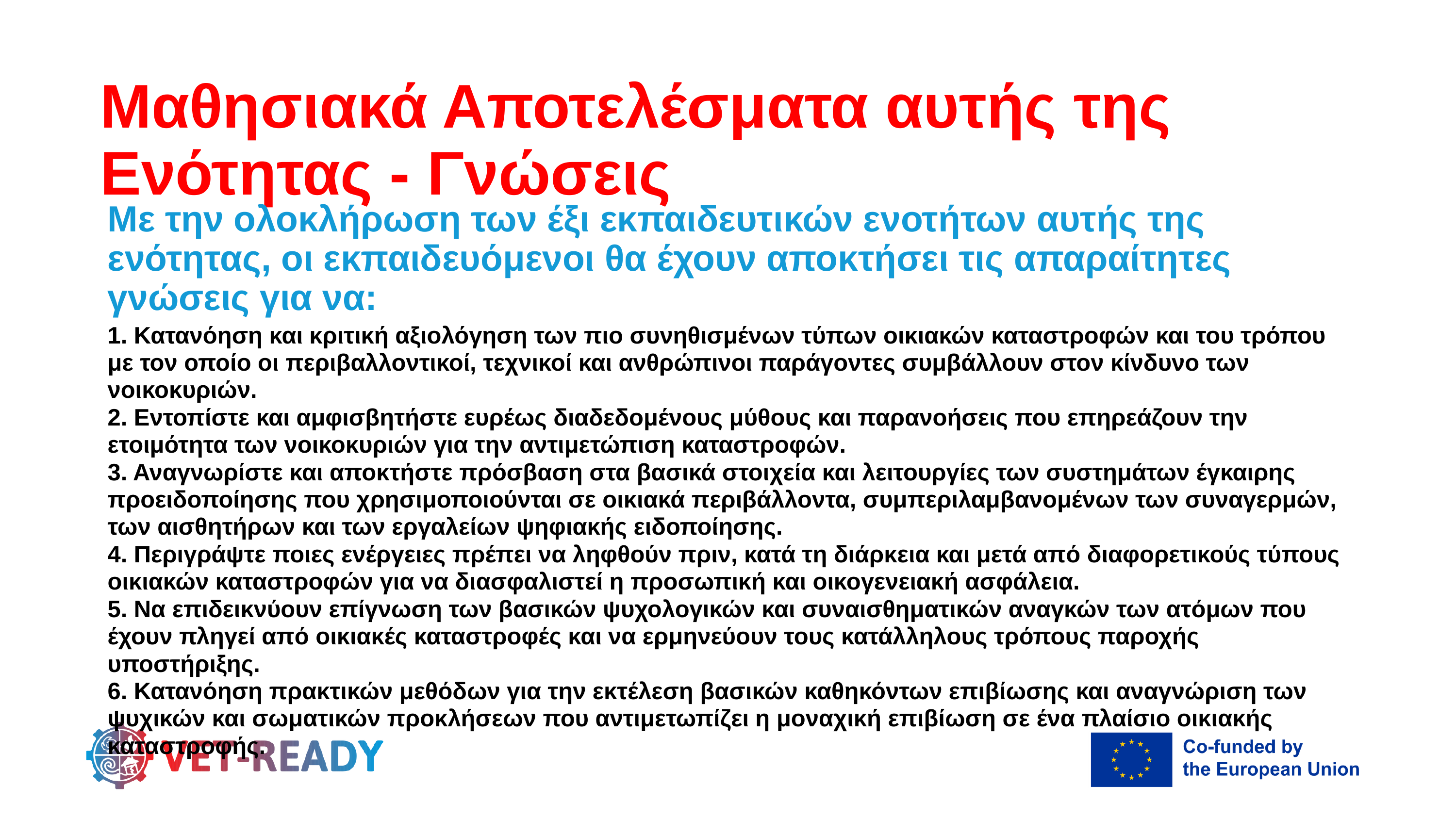

Μαθησιακά Αποτελέσματα αυτής της Ενότητας - Γνώσεις

Με την ολοκλήρωση των έξι εκπαιδευτικών ενοτήτων αυτής της ενότητας, οι εκπαιδευόμενοι θα έχουν αποκτήσει τις απαραίτητες γνώσεις για να:
1. Κατανόηση και κριτική αξιολόγηση των πιο συνηθισμένων τύπων οικιακών καταστροφών και του τρόπου με τον οποίο οι περιβαλλοντικοί, τεχνικοί και ανθρώπινοι παράγοντες συμβάλλουν στον κίνδυνο των νοικοκυριών.
2. Εντοπίστε και αμφισβητήστε ευρέως διαδεδομένους μύθους και παρανοήσεις που επηρεάζουν την ετοιμότητα των νοικοκυριών για την αντιμετώπιση καταστροφών.
3. Αναγνωρίστε και αποκτήστε πρόσβαση στα βασικά στοιχεία και λειτουργίες των συστημάτων έγκαιρης προειδοποίησης που χρησιμοποιούνται σε οικιακά περιβάλλοντα, συμπεριλαμβανομένων των συναγερμών, των αισθητήρων και των εργαλείων ψηφιακής ειδοποίησης.
4. Περιγράψτε ποιες ενέργειες πρέπει να ληφθούν πριν, κατά τη διάρκεια και μετά από διαφορετικούς τύπους οικιακών καταστροφών για να διασφαλιστεί η προσωπική και οικογενειακή ασφάλεια.
5. Να επιδεικνύουν επίγνωση των βασικών ψυχολογικών και συναισθηματικών αναγκών των ατόμων που έχουν πληγεί από οικιακές καταστροφές και να ερμηνεύουν τους κατάλληλους τρόπους παροχής υποστήριξης.
6. Κατανόηση πρακτικών μεθόδων για την εκτέλεση βασικών καθηκόντων επιβίωσης και αναγνώριση των ψυχικών και σωματικών προκλήσεων που αντιμετωπίζει η μοναχική επιβίωση σε ένα πλαίσιο οικιακής καταστροφής.